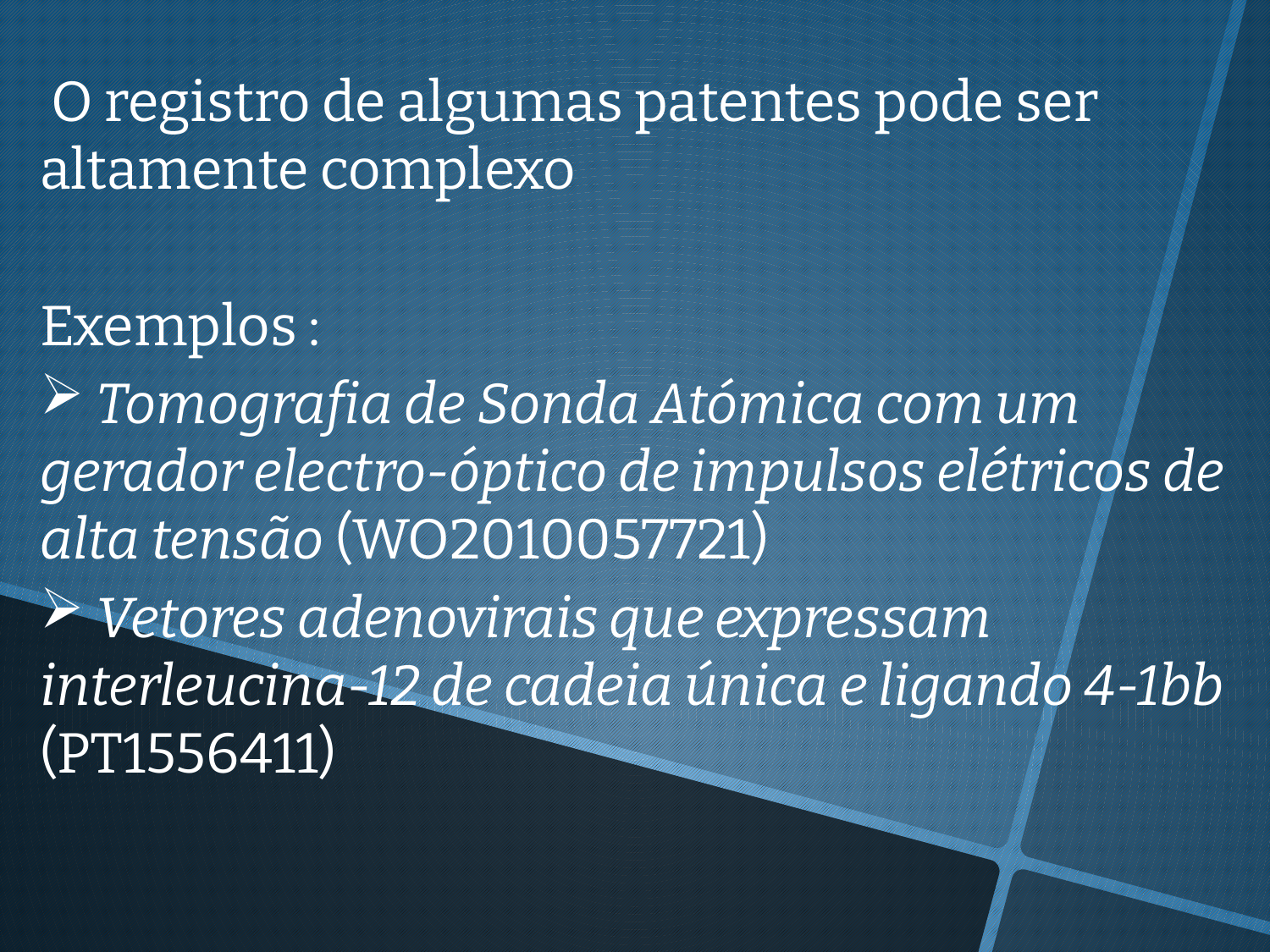

O registro de algumas patentes pode ser altamente complexo

Exemplos :
 Tomografia de Sonda Atómica com um gerador electro-óptico de impulsos elétricos de alta tensão (WO2010057721)
 Vetores adenovirais que expressam interleucina-12 de cadeia única e ligando 4-1bb (PT1556411)